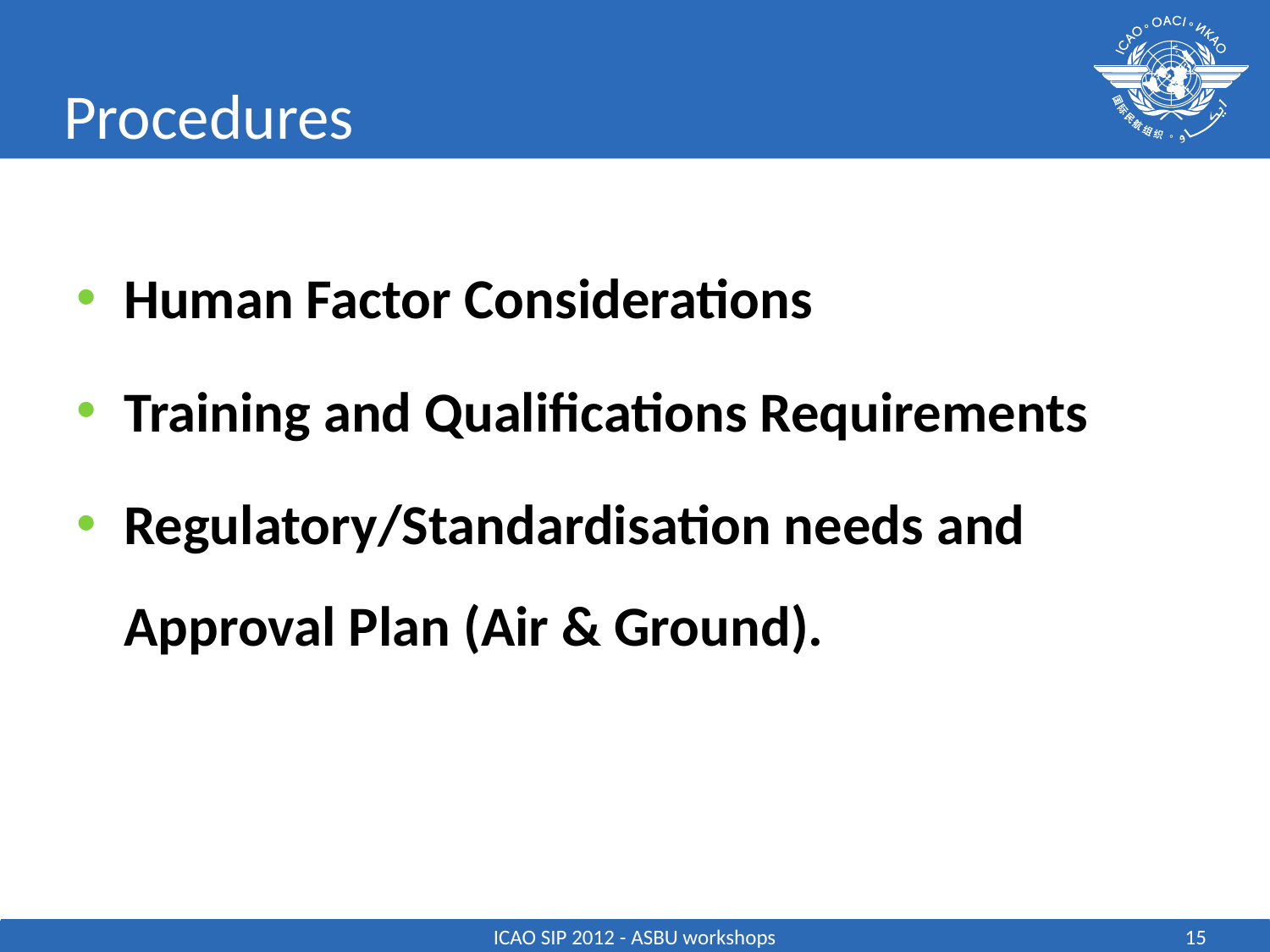

# Procedures
Human Factor Considerations
Training and Qualifications Requirements
Regulatory/Standardisation needs and Approval Plan (Air & Ground).

ICAO SIP 2012 - ASBU workshops
15